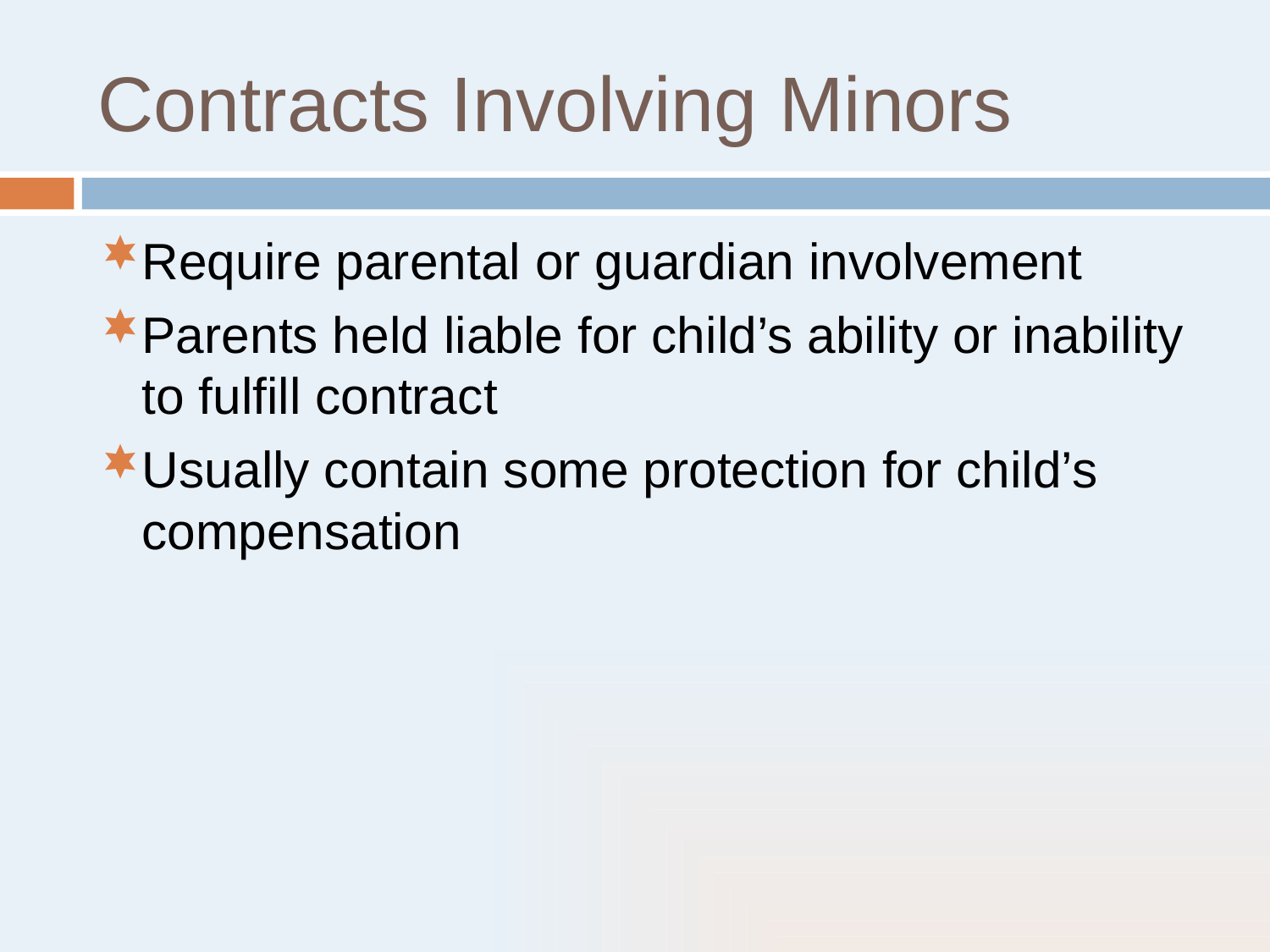

# Contracts Involving Minors
Require parental or guardian involvement
Parents held liable for child’s ability or inability to fulfill contract
Usually contain some protection for child’s compensation